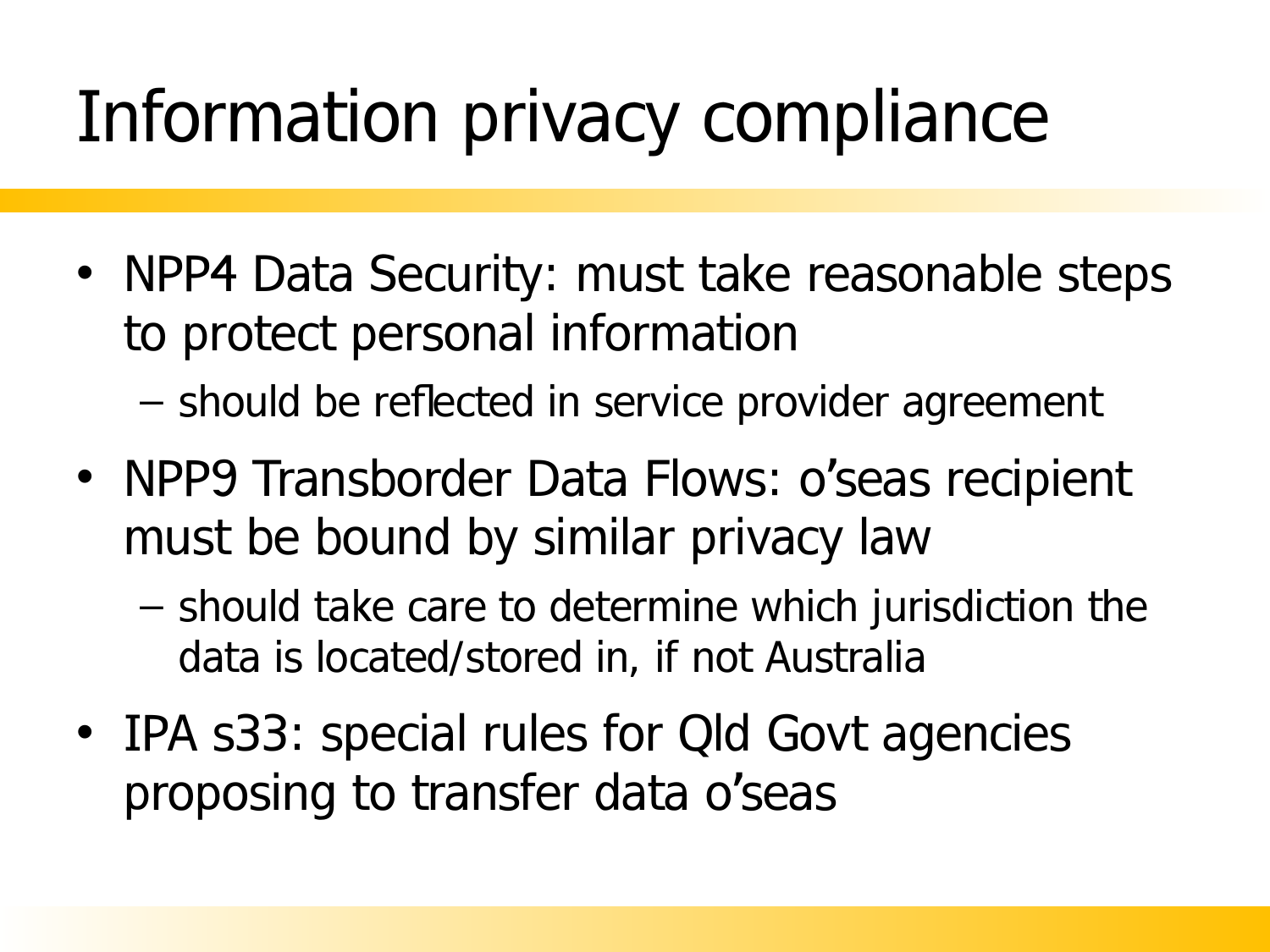

# Information privacy compliance
NPP4 Data Security: must take reasonable steps to protect personal information
should be reflected in service provider agreement
NPP9 Transborder Data Flows: o’seas recipient must be bound by similar privacy law
should take care to determine which jurisdiction the data is located/stored in, if not Australia
IPA s33: special rules for Qld Govt agencies proposing to transfer data o’seas